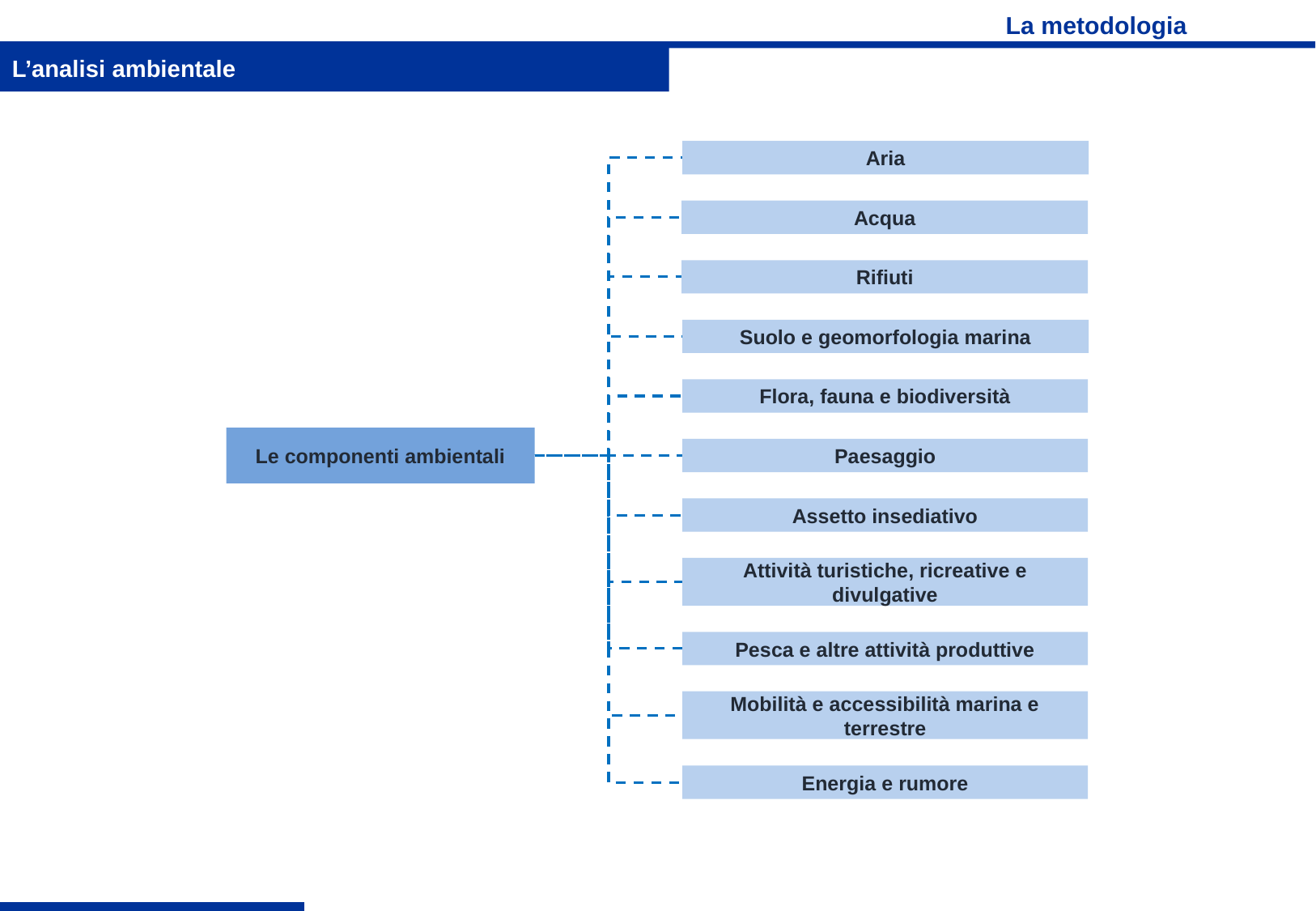

# La metodologia
L’analisi ambientale
Aria
Acqua
Rifiuti
Suolo e geomorfologia marina
Flora, fauna e biodiversità
Le componenti ambientali
Paesaggio
Assetto insediativo
Attività turistiche, ricreative e divulgative
Pesca e altre attività produttive
Mobilità e accessibilità marina e terrestre
Energia e rumore